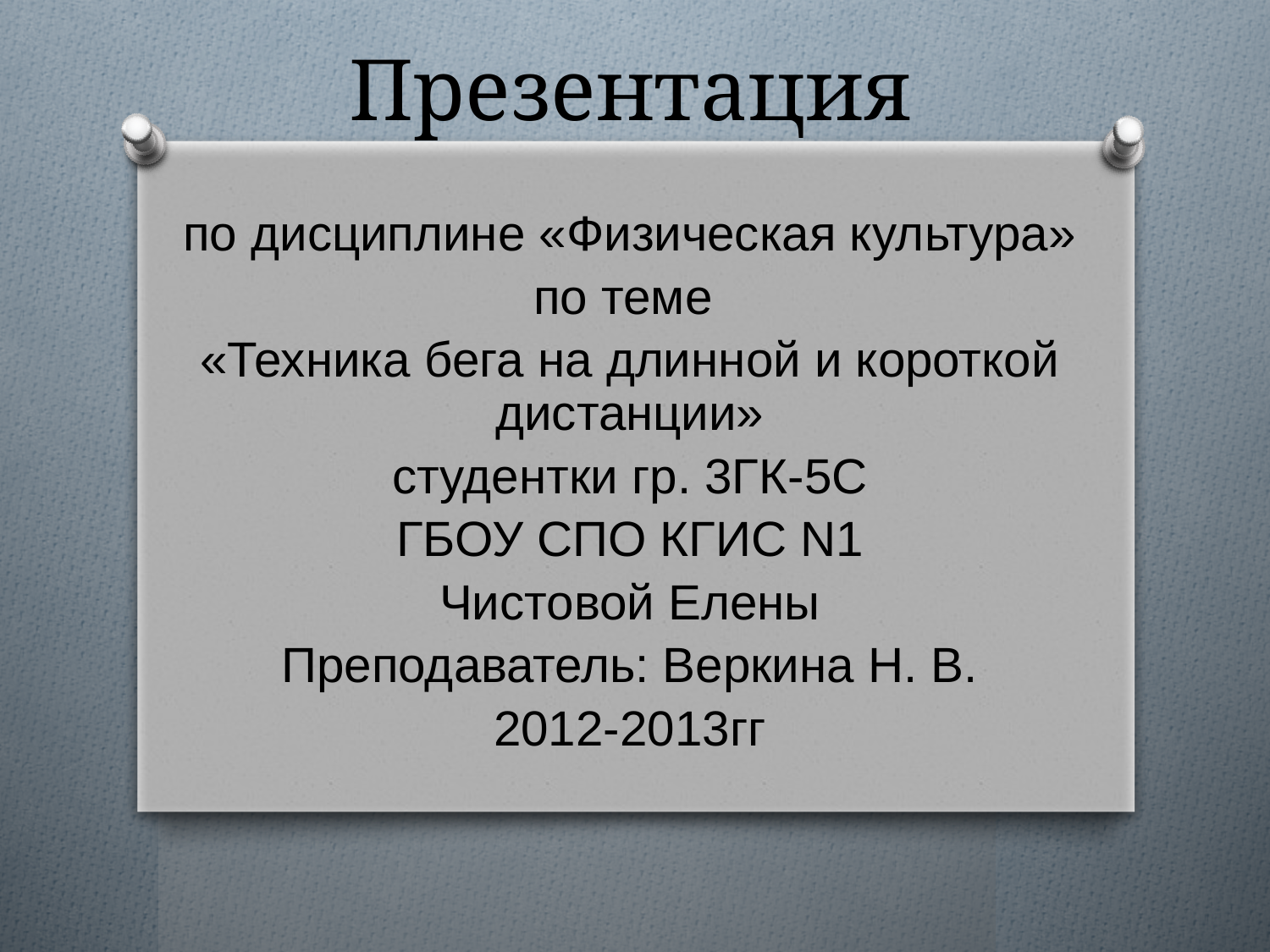

# Презентация
по дисциплине «Физическая культура»
по теме
«Техника бега на длинной и короткой дистанции»
студентки гр. 3ГК-5С
ГБОУ СПО КГИС N1
Чистовой Елены
Преподаватель: Веркина Н. В.
2012-2013гг